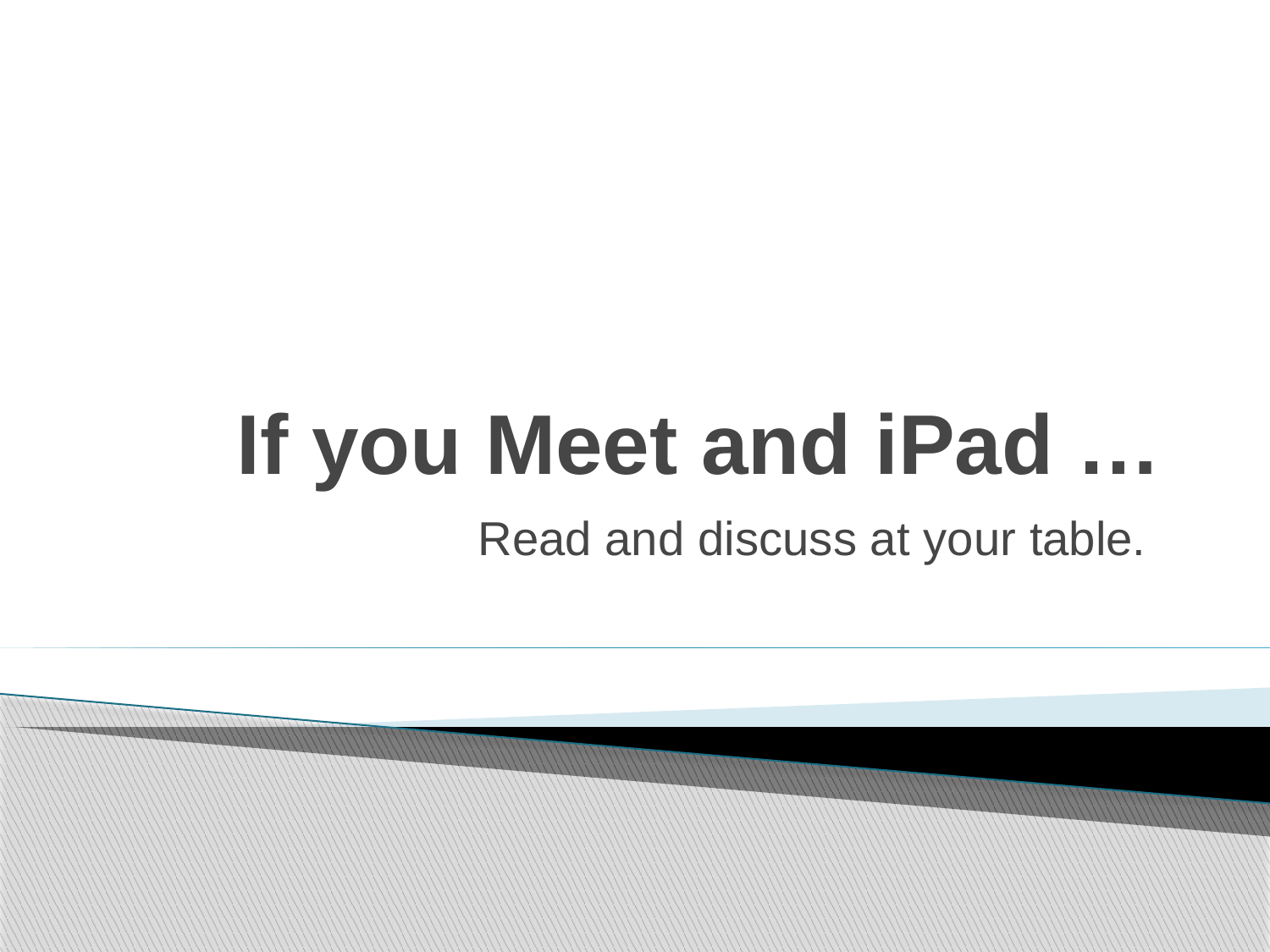

# If you Meet and iPad …
Read and discuss at your table.